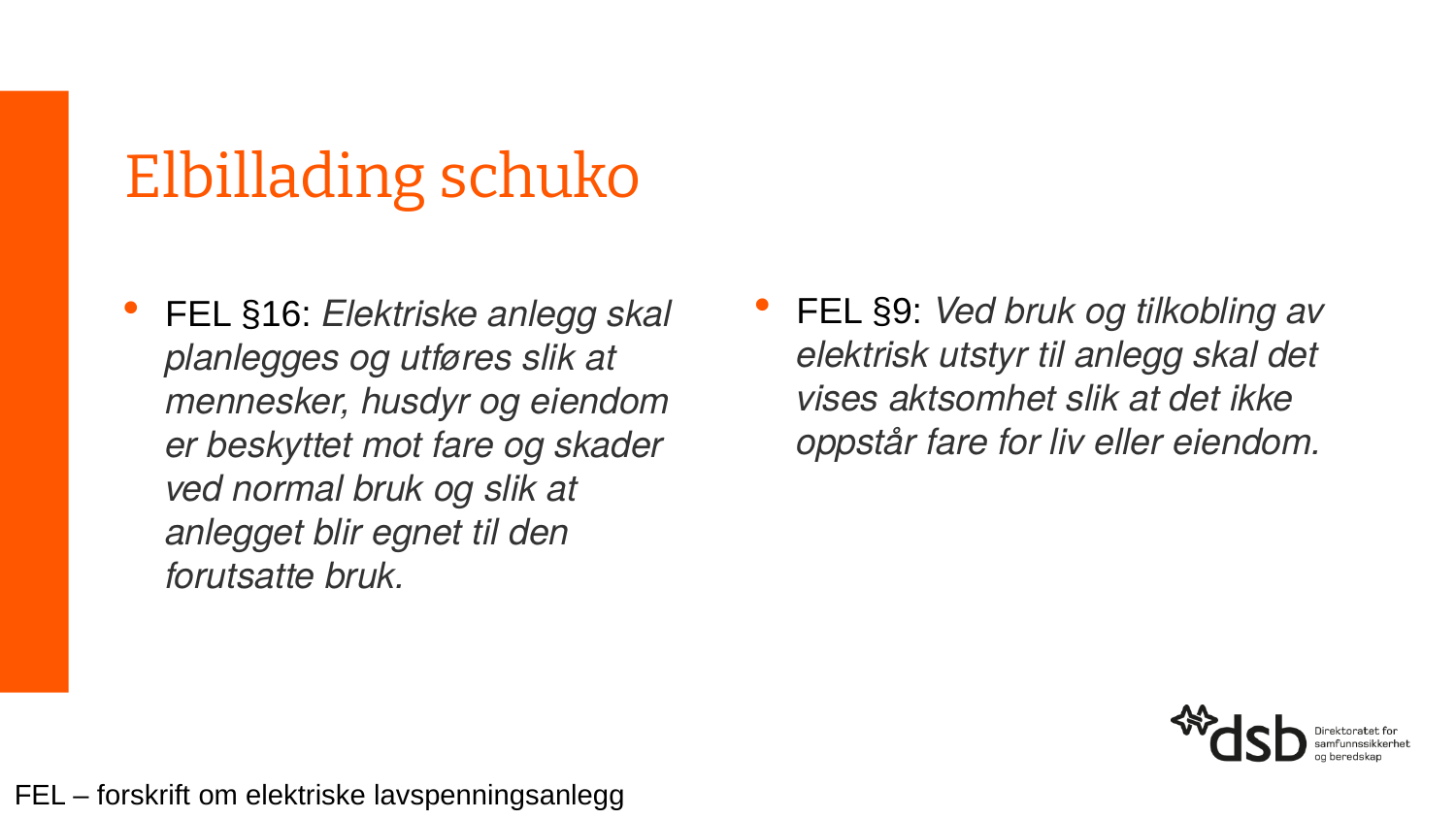

# Elbillading schuko
FEL §9: Ved bruk og tilkobling av elektrisk utstyr til anlegg skal det vises aktsomhet slik at det ikke oppstår fare for liv eller eiendom.
FEL §16: Elektriske anlegg skal planlegges og utføres slik at mennesker, husdyr og eiendom er beskyttet mot fare og skader ved normal bruk og slik at anlegget blir egnet til den forutsatte bruk.
FEL – forskrift om elektriske lavspenningsanlegg